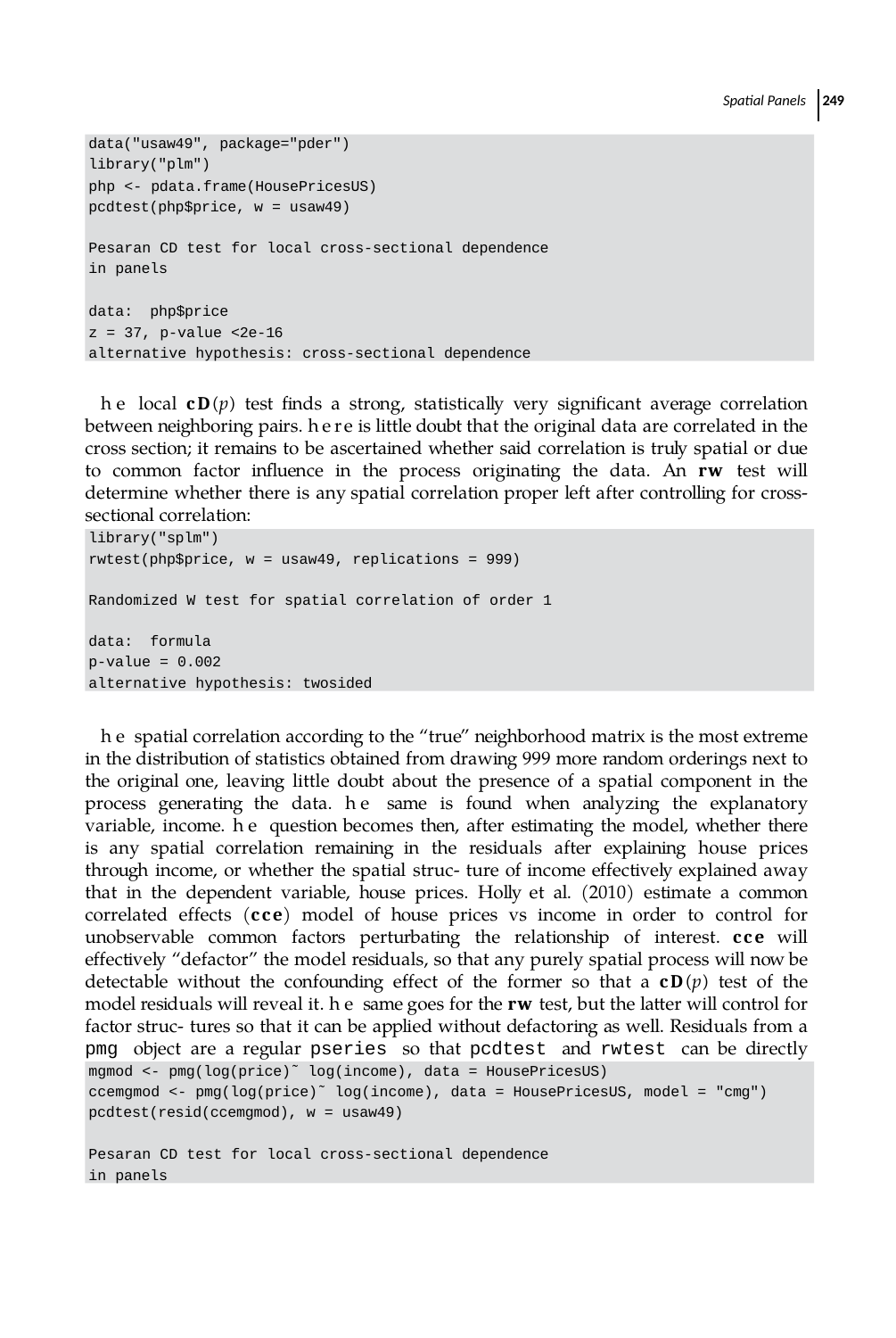

Spatial Panels  249

data("usaw49", package="pder")
library("plm")
php <- pdata.frame(HousePricesUS) pcdtest(php$price, w = usaw49)

Pesaran CD test for local cross-sectional dependence in panels

data: php$price
z = 37, p-value <2e-16
alternative hypothesis: cross-sectional dependence
he local cd(p) test ﬁnds a strong, statistically very signiﬁcant average correlation between neighboring pairs. here is little doubt that the original data are correlated in the cross section; it remains to be ascertained whether said correlation is truly spatial or due to common factor influence in the process originating the data. An rw test will determine whether there is any spatial correlation proper left after controlling for cross-sectional correlation:
library("splm")
rwtest(php$price, w = usaw49, replications = 999)
Randomized W test for spatial correlation of order 1 data: formula
p-value = 0.002
alternative hypothesis: twosided
he spatial correlation according to the “true” neighborhood matrix is the most extreme in the distribution of statistics obtained from drawing 999 more random orderings next to the original one, leaving little doubt about the presence of a spatial component in the process generating the data. he same is found when analyzing the explanatory variable, income. he question becomes then, after estimating the model, whether there is any spatial correlation remaining in the residuals after explaining house prices through income, or whether the spatial struc- ture of income effectively explained away that in the dependent variable, house prices. Holly et al. (2010) estimate a common correlated effects (cce) model of house prices vs income in order to control for unobservable common factors perturbating the relationship of interest. cce will effectively “defactor” the model residuals, so that any purely spatial process will now be detectable without the confounding effect of the former so that a cd(p) test of the model residuals will reveal it. he same goes for the rw test, but the latter will control for factor struc- tures so that it can be applied without defactoring as well. Residuals from a pmg object are a regular pseries so that pcdtest and rwtest can be directly applied:
mgmod <- pmg(log(price) ̃ log(income), data = HousePricesUS)
ccemgmod <- pmg(log(price) ̃ log(income), data = HousePricesUS, model = "cmg") pcdtest(resid(ccemgmod), w = usaw49)

Pesaran CD test for local cross-sectional dependence in panels